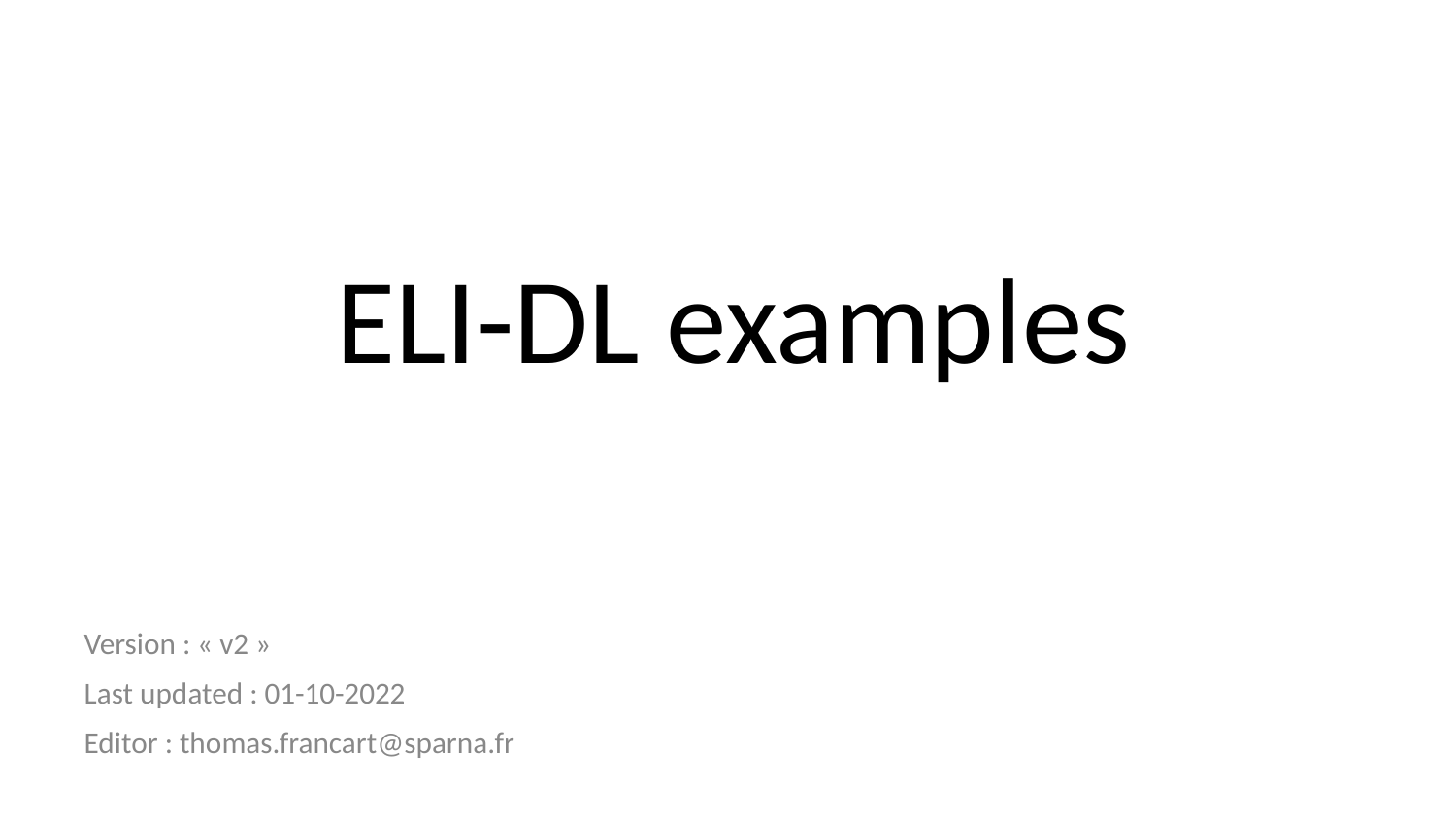

# ELI-DL examples
Version : « v2 »
Last updated : 01-10-2022
Editor : thomas.francart@sparna.fr